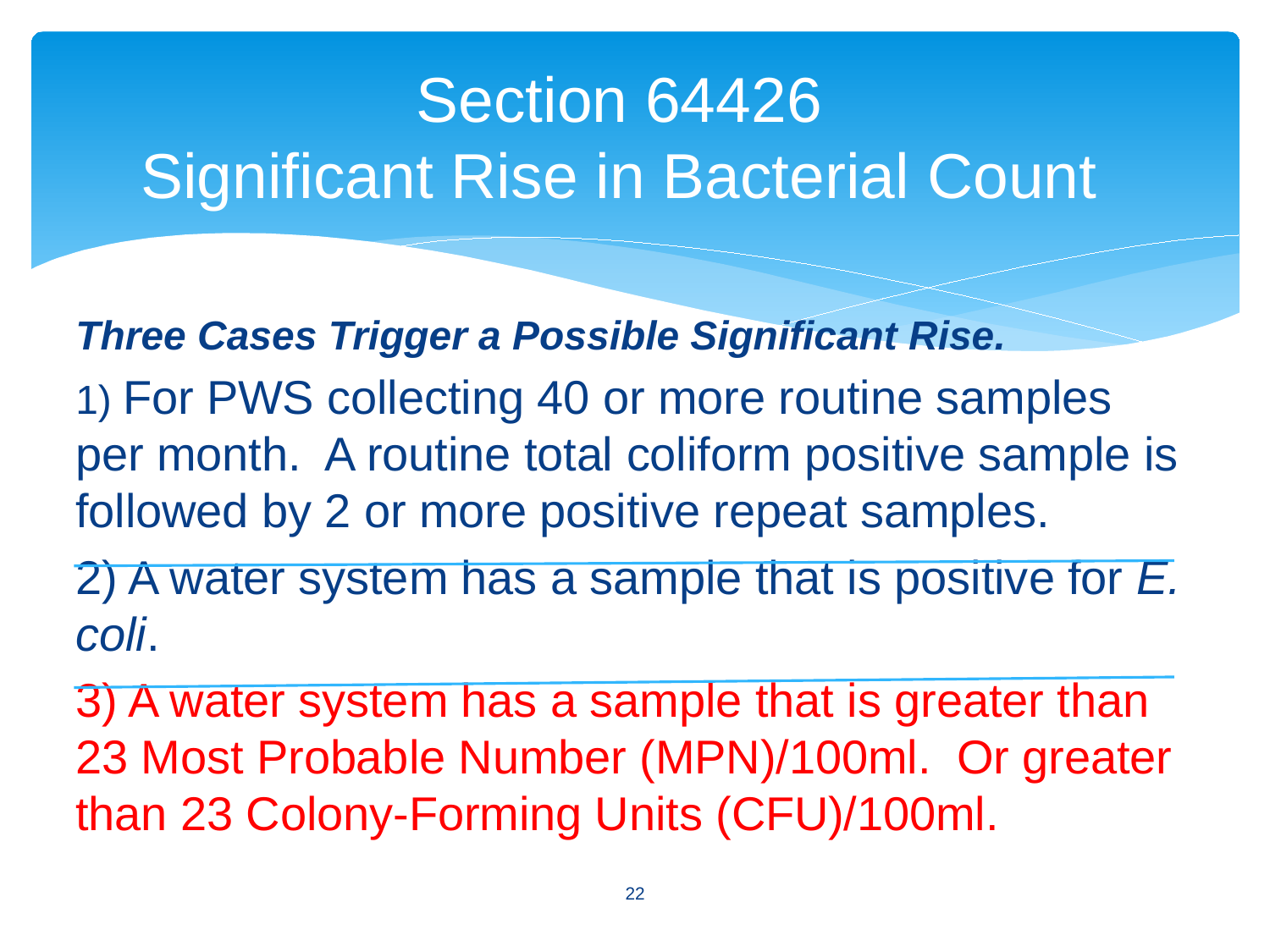

Section 64426
Significant Rise in Bacterial Count

Three Cases Trigger a Possible Significant Rise.
1) For PWS collecting 40 or more routine samples per month.  A routine total coliform positive sample is followed by 2 or more positive repeat samples.
2) A water system has a sample that is positive for E. coli.
3) A water system has a sample that is greater than 23 Most Probable Number (MPN)/100ml.  Or greater than 23 Colony-Forming Units (CFU)/100ml.
22